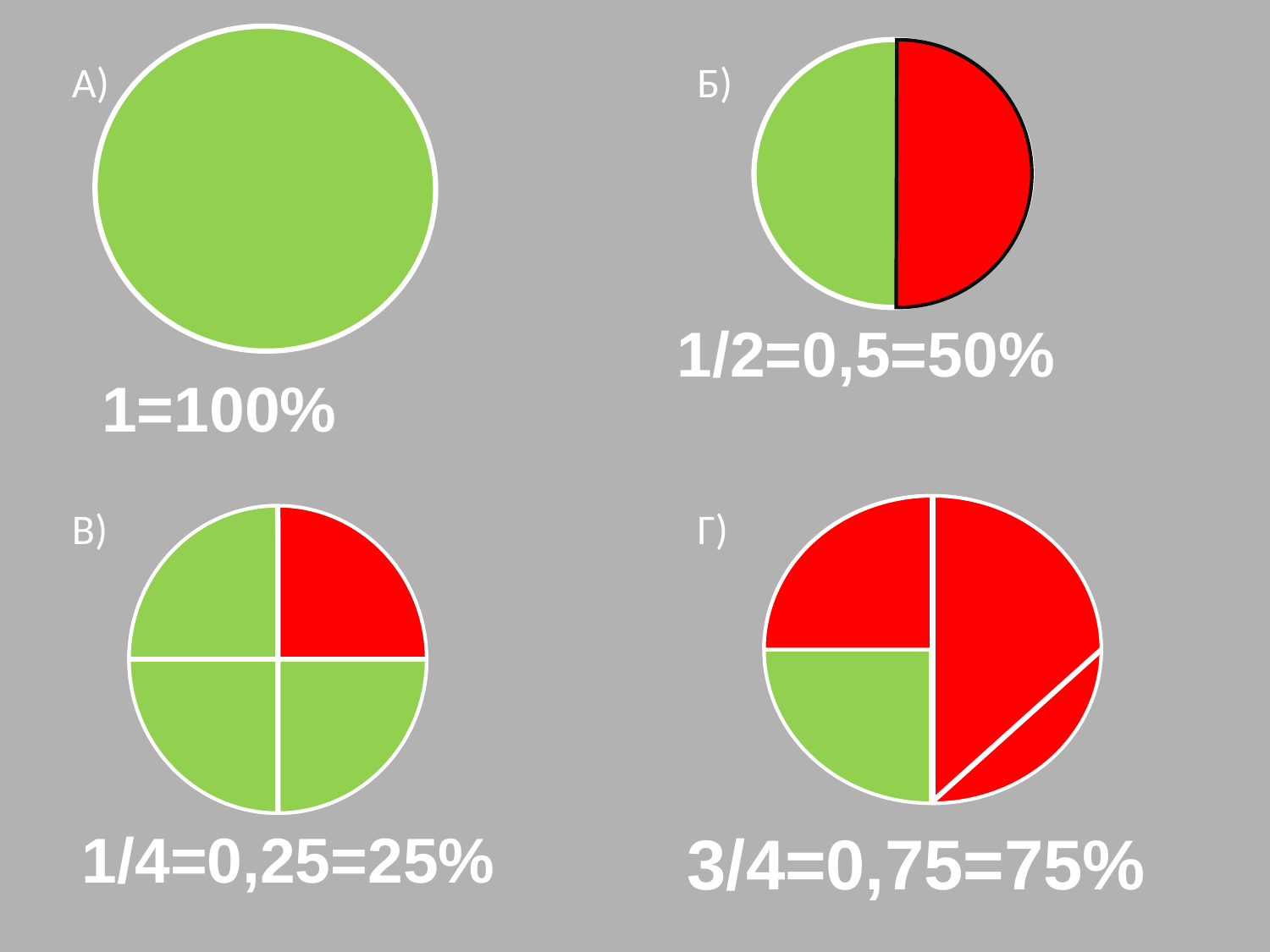

А)
Б)
1/2=0,5=50%
1=100%
В)
Г)

1/4=0,25=25%
3/4=0,75=75%